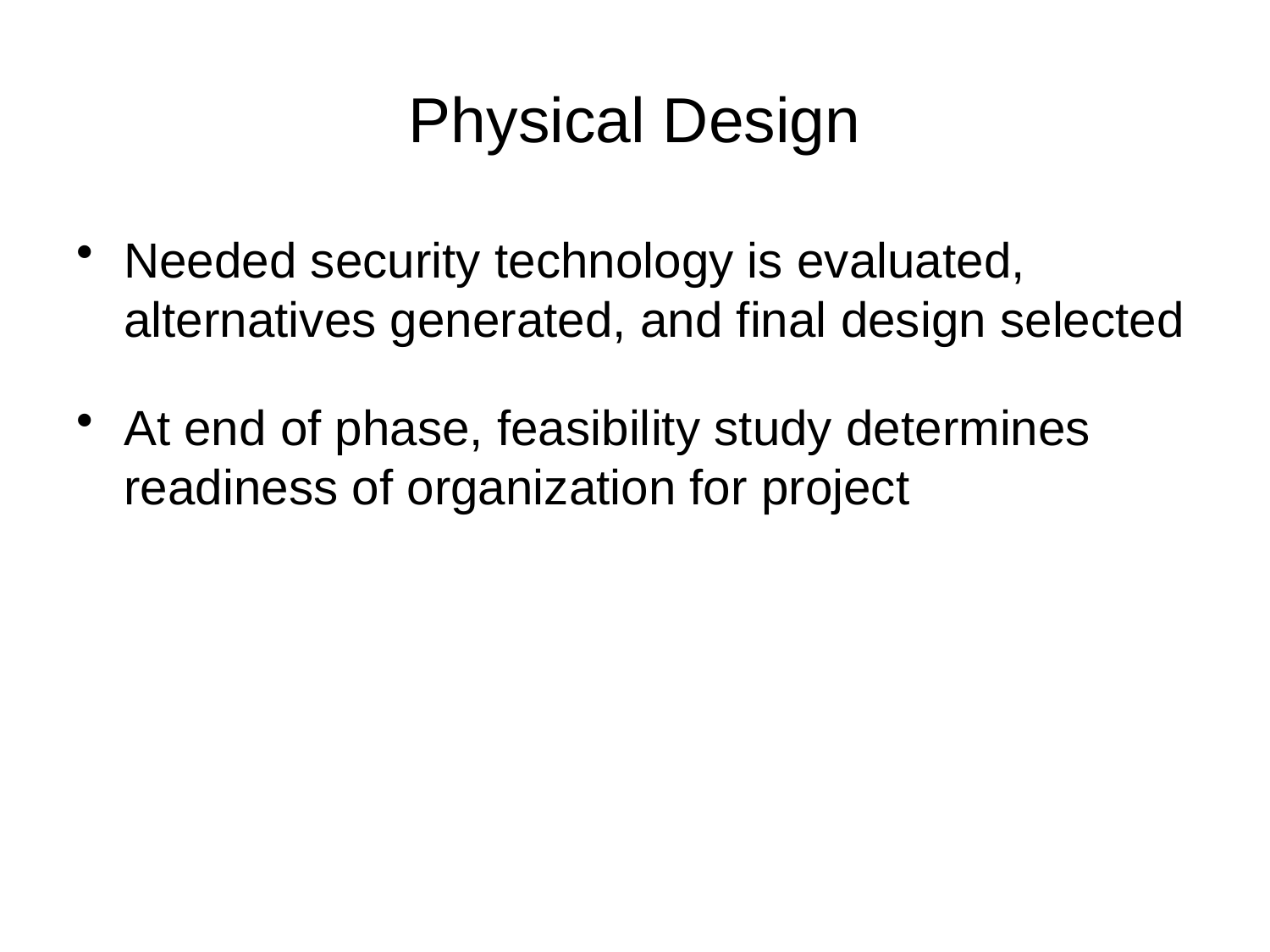

# Physical Design
Needed security technology is evaluated, alternatives generated, and final design selected
At end of phase, feasibility study determines readiness of organization for project